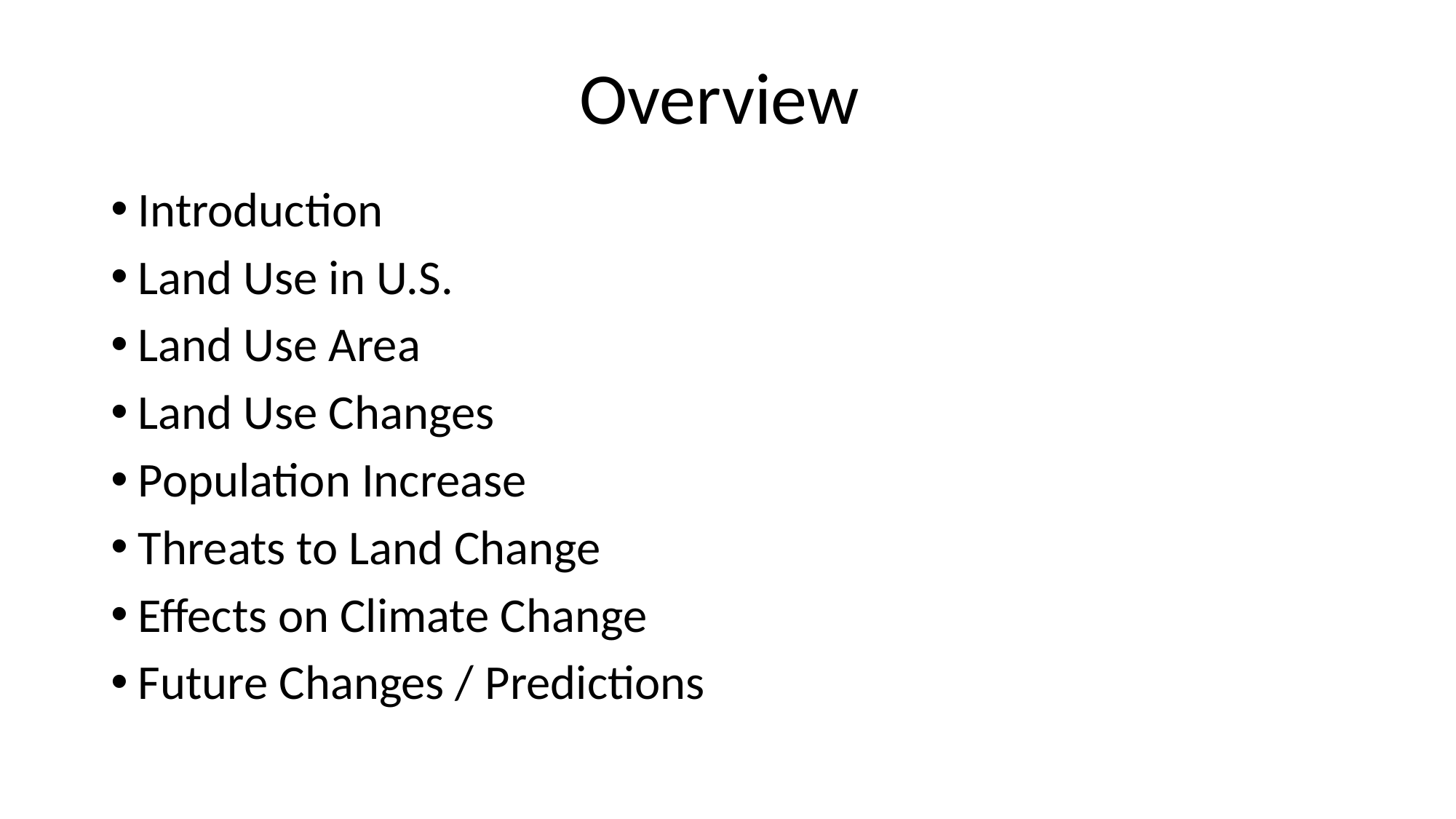

# Overview
Introduction
Land Use in U.S.
Land Use Area
Land Use Changes
Population Increase
Threats to Land Change
Effects on Climate Change
Future Changes / Predictions